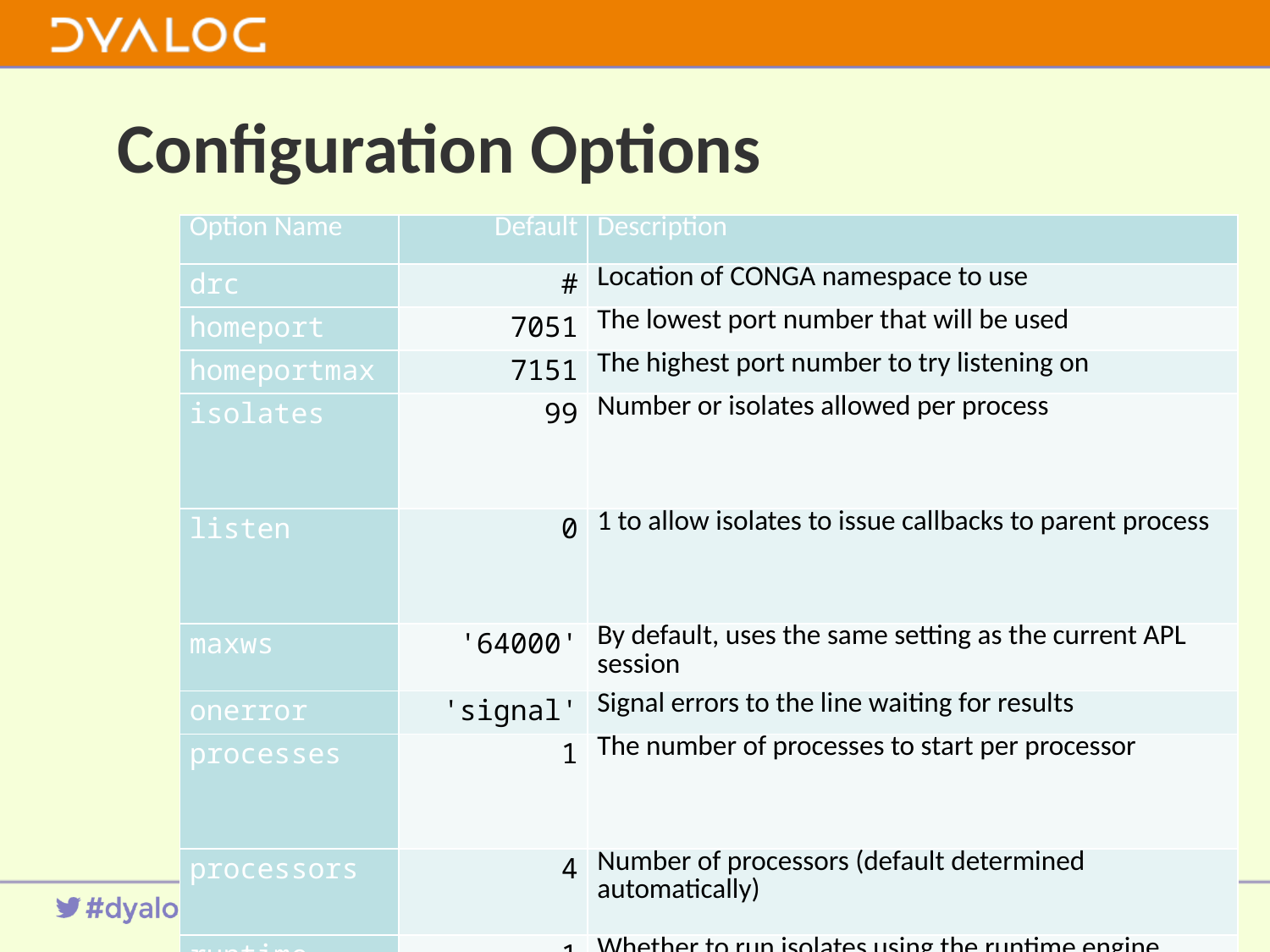

# Configuration Options
| Option Name | Default | Description |
| --- | --- | --- |
| drc | # | Location of CONGA namespace to use |
| homeport | 7051 | The lowest port number that will be used |
| homeportmax | 7151 | The highest port number to try listening on |
| isolates | 99 | Number or isolates allowed per process |
| listen | 0 | 1 to allow isolates to issue callbacks to parent process |
| maxws | '64000' | By default, uses the same setting as the current APL session |
| onerror | 'signal' | Signal errors to the line waiting for results |
| processes | 1 | The number of processes to start per processor |
| processors | 4 | Number of processors (default determined automatically) |
| runtime | 1 | Whether to run isolates using the runtime engine |
| workspace | 'isolate' | Workspace to load when starting new isolates |
Parallel Programming with Futures and Isolates